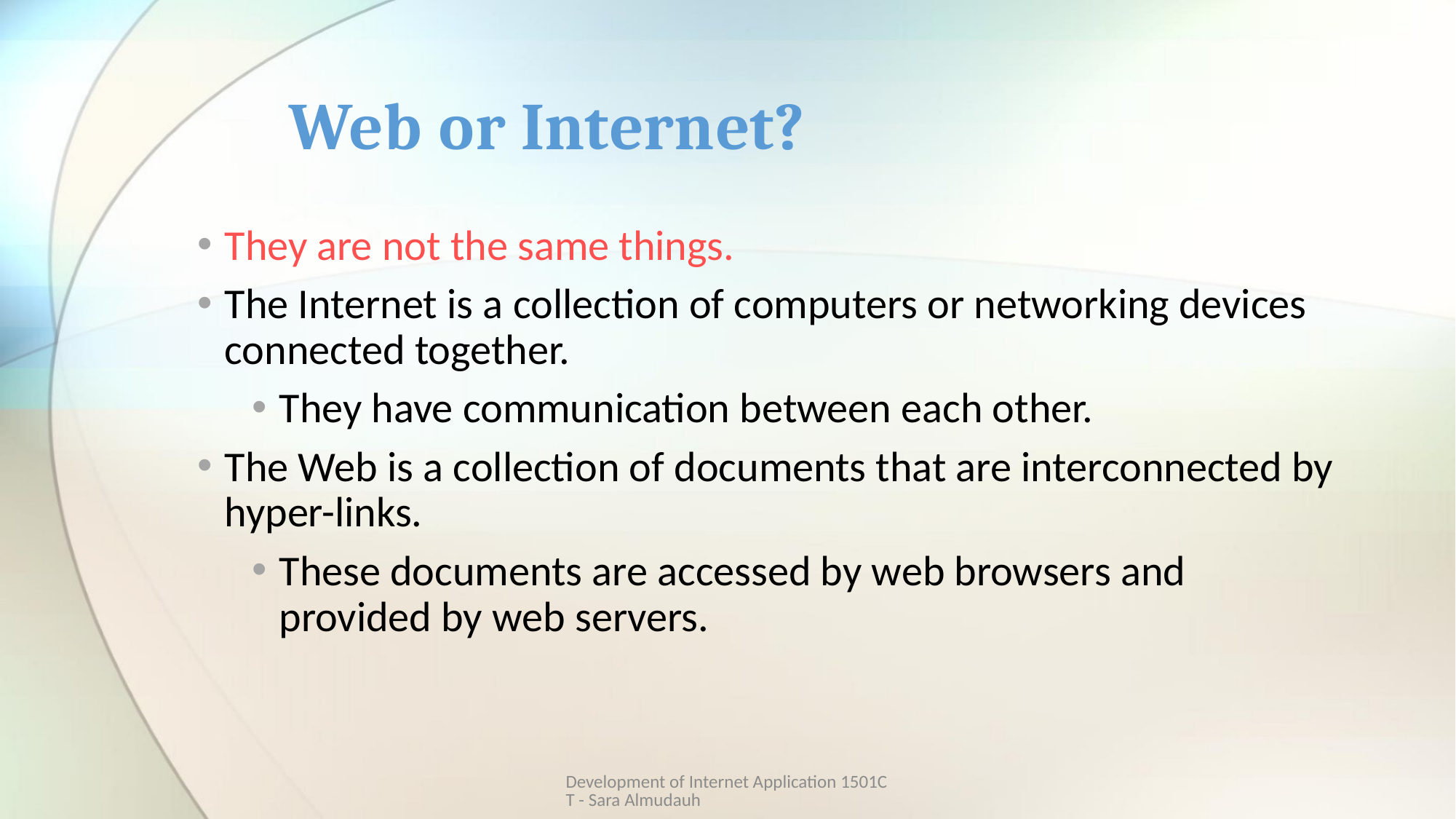

# Web or Internet?
They are not the same things.
The Internet is a collection of computers or networking devices connected together.
They have communication between each other.
The Web is a collection of documents that are interconnected by hyper-links.
These documents are accessed by web browsers and provided by web servers.

Development of Internet Application 1501CT - Sara Almudauh